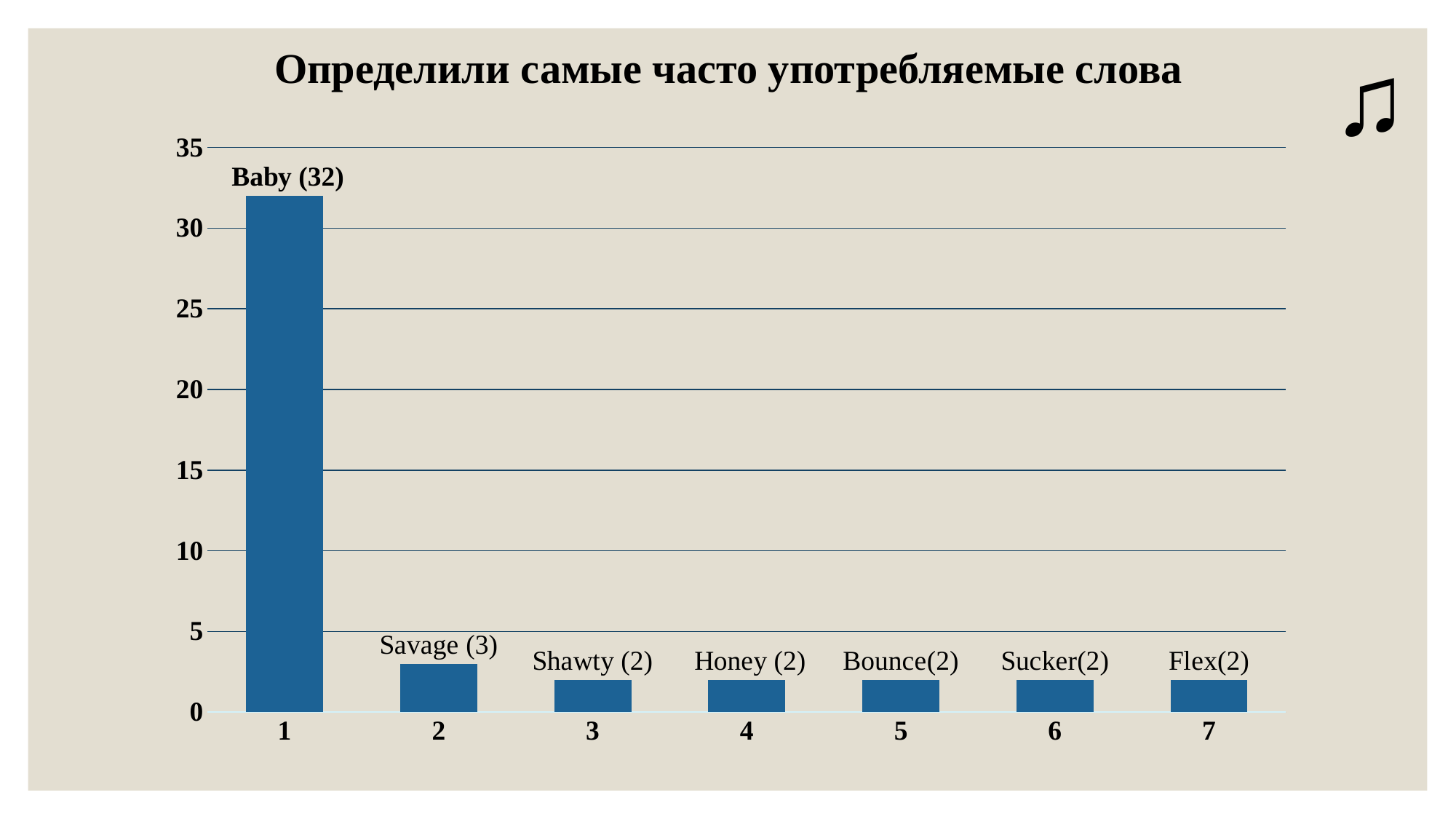

♫
Определили самые часто употребляемые слова

### Chart

| Category |  |
|---|---|